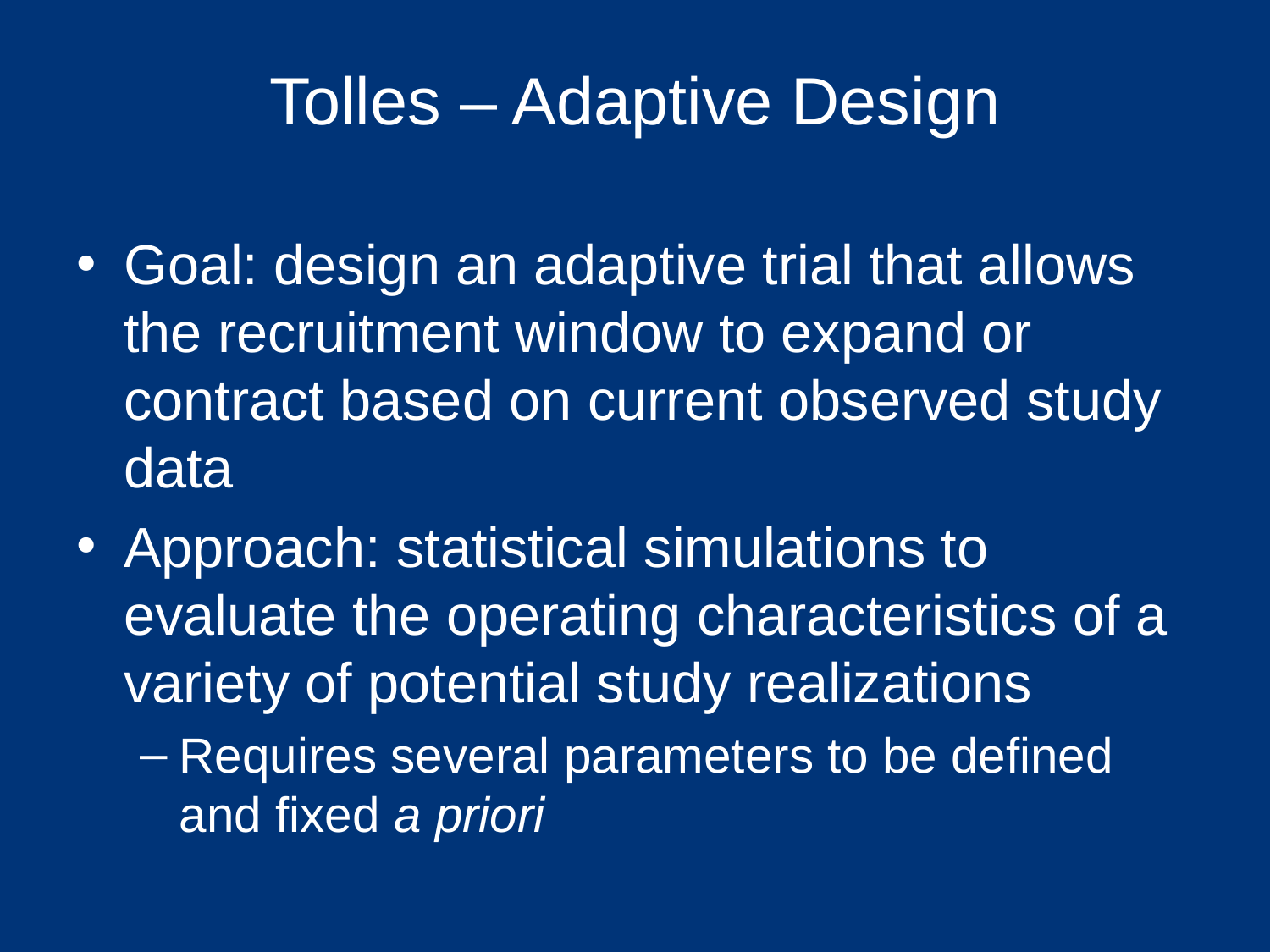

# Tolles – Adaptive Design
Goal: design an adaptive trial that allows the recruitment window to expand or contract based on current observed study data
Approach: statistical simulations to evaluate the operating characteristics of a variety of potential study realizations
Requires several parameters to be defined and fixed a priori